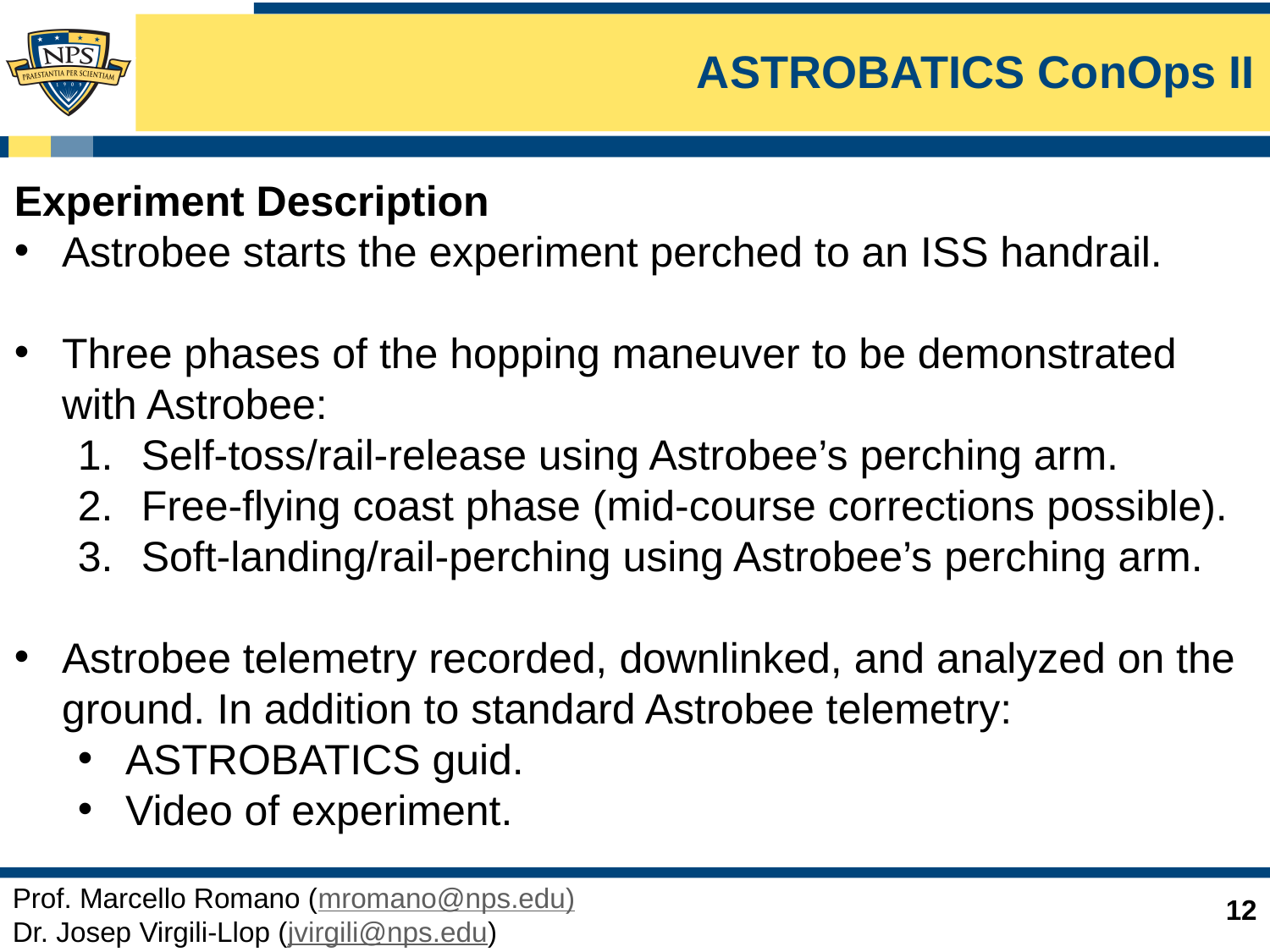

# ASTROBATICS ConOps II

Experiment Description
Astrobee starts the experiment perched to an ISS handrail.

Three phases of the hopping maneuver to be demonstrated with Astrobee:
Self-toss/rail-release using Astrobee’s perching arm.
Free-flying coast phase (mid-course corrections possible).
Soft-landing/rail-perching using Astrobee’s perching arm.

Astrobee telemetry recorded, downlinked, and analyzed on the ground. In addition to standard Astrobee telemetry:
ASTROBATICS guid.
Video of experiment.
Prof. Marcello Romano (mromano@nps.edu)
Dr. Josep Virgili-Llop (jvirgili@nps.edu)